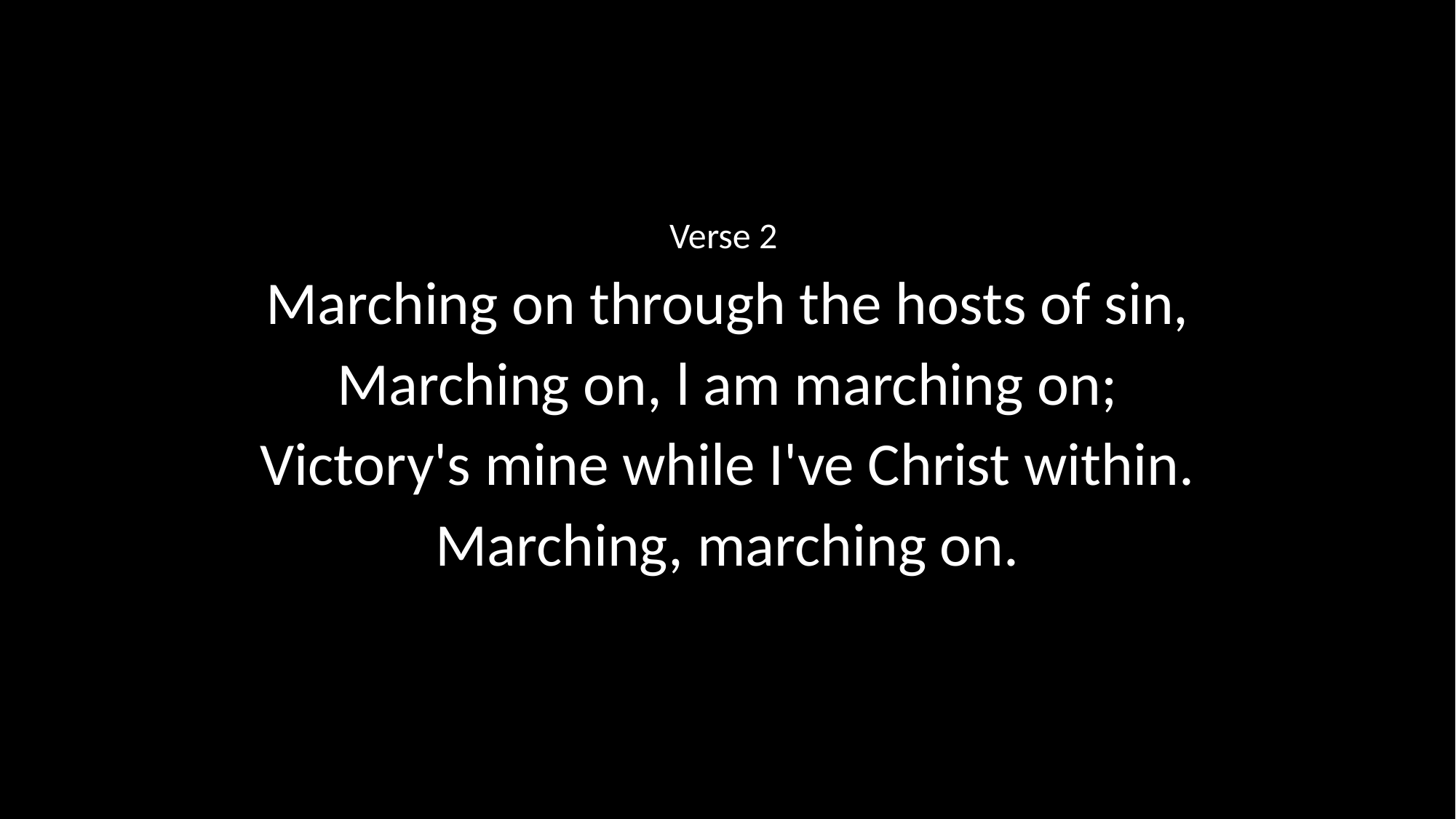

Verse 2
Marching on through the hosts of sin,
Marching on, l am marching on;
Victory's mine while I've Christ within.
Marching, marching on.